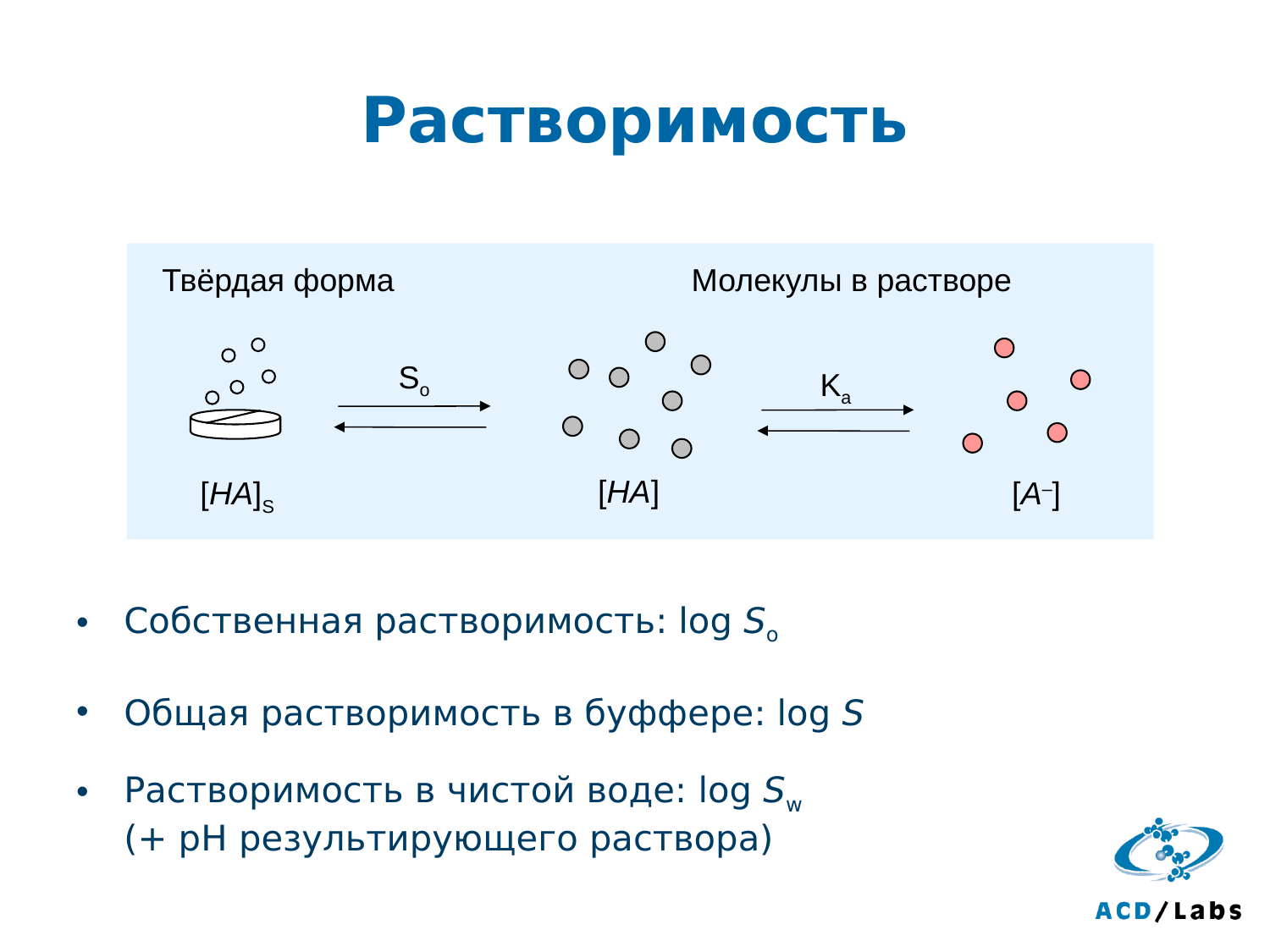

# Растворимость

Твёрдая форма
Молекулы в растворе

So

Ka

[HA]
[HA]S
[A–]
Собственная растворимость: log So
Общая растворимость в буффере: log S
Растворимость в чистой воде: log Sw
(+ pH результирующего раствора)